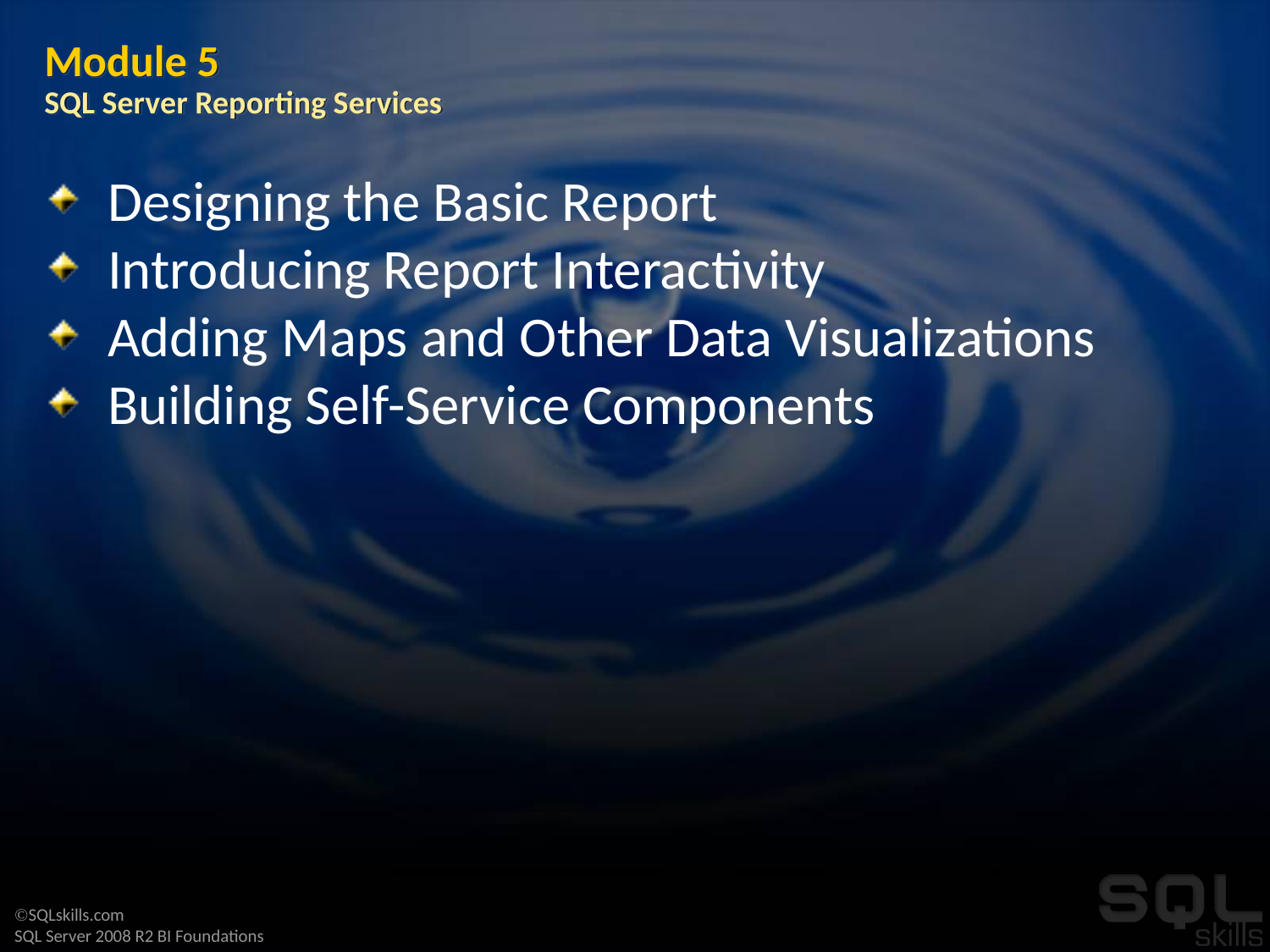

# Module 5 SQL Server Reporting Services
Designing the Basic Report
Introducing Report Interactivity
Adding Maps and Other Data Visualizations
Building Self-Service Components